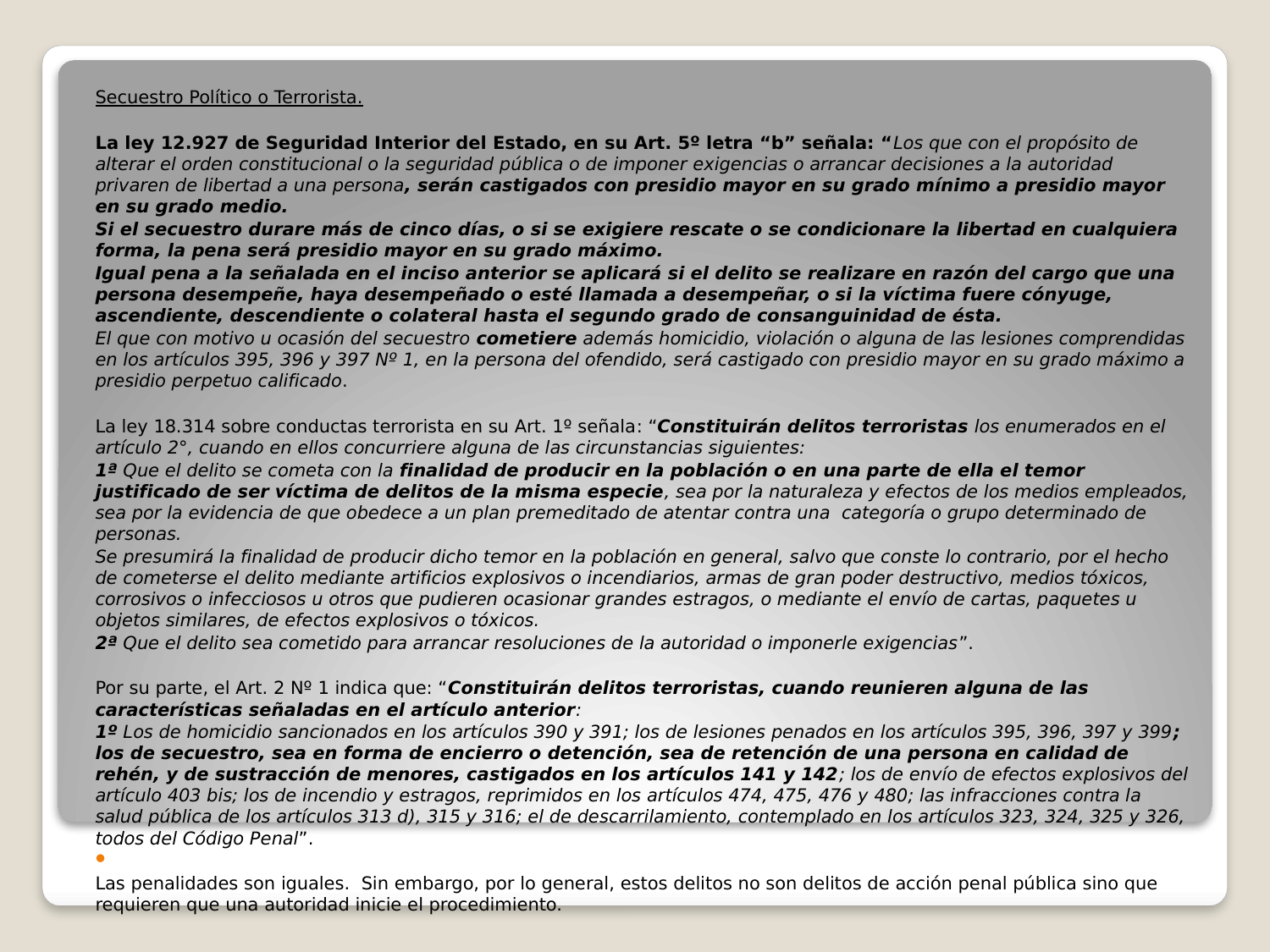

Secuestro Político o Terrorista.

La ley 12.927 de Seguridad Interior del Estado, en su Art. 5º letra “b” señala: “Los que con el propósito de alterar el orden constitucional o la seguridad pública o de imponer exigencias o arrancar decisiones a la autoridad privaren de libertad a una persona, serán castigados con presidio mayor en su grado mínimo a presidio mayor en su grado medio.
Si el secuestro durare más de cinco días, o si se exigiere rescate o se condicionare la libertad en cualquiera forma, la pena será presidio mayor en su grado máximo.
Igual pena a la señalada en el inciso anterior se aplicará si el delito se realizare en razón del cargo que una persona desempeñe, haya desempeñado o esté llamada a desempeñar, o si la víctima fuere cónyuge, ascendiente, descendiente o colateral hasta el segundo grado de consanguinidad de ésta.
El que con motivo u ocasión del secuestro cometiere además homicidio, violación o alguna de las lesiones comprendidas en los artículos 395, 396 y 397 Nº 1, en la persona del ofendido, será castigado con presidio mayor en su grado máximo a presidio perpetuo calificado.

La ley 18.314 sobre conductas terrorista en su Art. 1º señala: “Constituirán delitos terroristas los enumerados en el artículo 2°, cuando en ellos concurriere alguna de las circunstancias siguientes:
1ª Que el delito se cometa con la finalidad de producir en la población o en una parte de ella el temor justificado de ser víctima de delitos de la misma especie, sea por la naturaleza y efectos de los medios empleados, sea por la evidencia de que obedece a un plan premeditado de atentar contra una  categoría o grupo determinado de personas.
Se presumirá la finalidad de producir dicho temor en la población en general, salvo que conste lo contrario, por el hecho de cometerse el delito mediante artificios explosivos o incendiarios, armas de gran poder destructivo, medios tóxicos, corrosivos o infecciosos u otros que pudieren ocasionar grandes estragos, o mediante el envío de cartas, paquetes u objetos similares, de efectos explosivos o tóxicos.
2ª Que el delito sea cometido para arrancar resoluciones de la autoridad o imponerle exigencias”.

Por su parte, el Art. 2 Nº 1 indica que: “Constituirán delitos terroristas, cuando reunieren alguna de las características señaladas en el artículo anterior:
1º Los de homicidio sancionados en los artículos 390 y 391; los de lesiones penados en los artículos 395, 396, 397 y 399; los de secuestro, sea en forma de encierro o detención, sea de retención de una persona en calidad de rehén, y de sustracción de menores, castigados en los artículos 141 y 142; los de envío de efectos explosivos del artículo 403 bis; los de incendio y estragos, reprimidos en los artículos 474, 475, 476 y 480; las infracciones contra la salud pública de los artículos 313 d), 315 y 316; el de descarrilamiento, contemplado en los artículos 323, 324, 325 y 326, todos del Código Penal”.

Las penalidades son iguales.  Sin embargo, por lo general, estos delitos no son delitos de acción penal pública sino que requieren que una autoridad inicie el procedimiento.

#